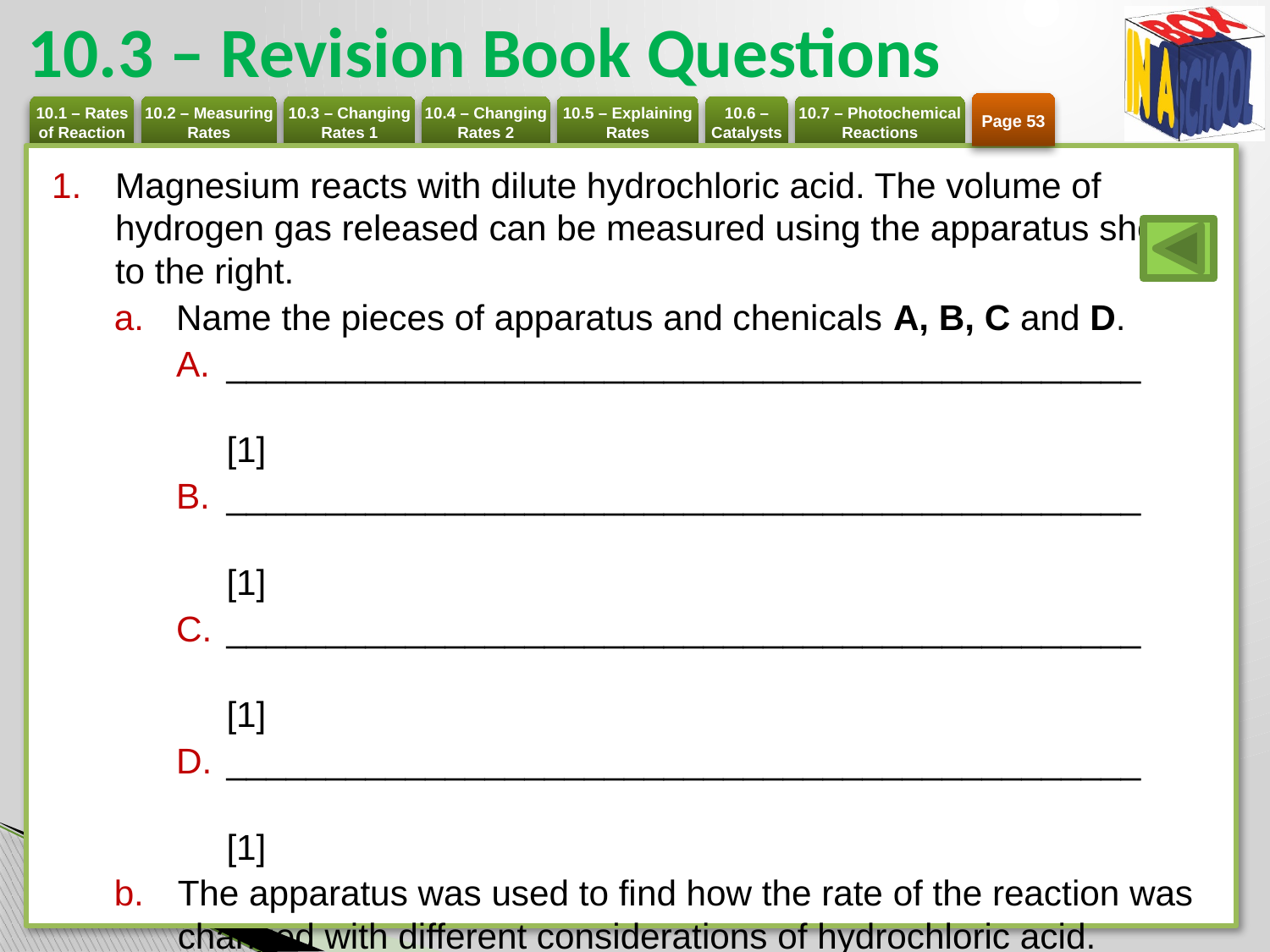

# 10.3 – Revision Book Questions
Page 53
Magnesium reacts with dilute hydrochloric acid. The volume of hydrogen gas released can be measured using the apparatus shown to the right.
Name the pieces of apparatus and chenicals A, B, C and D.
______________________________________________	[1]
______________________________________________	[1]
______________________________________________	[1]
______________________________________________	[1]
The apparatus was used to find how the rate of the reaction was changed with different considerations of hydrochloric acid.
State three factors that should be kept constant to make this a fair test.
____________________________________________________
____________________________________________________
__________________________________________________	[3]